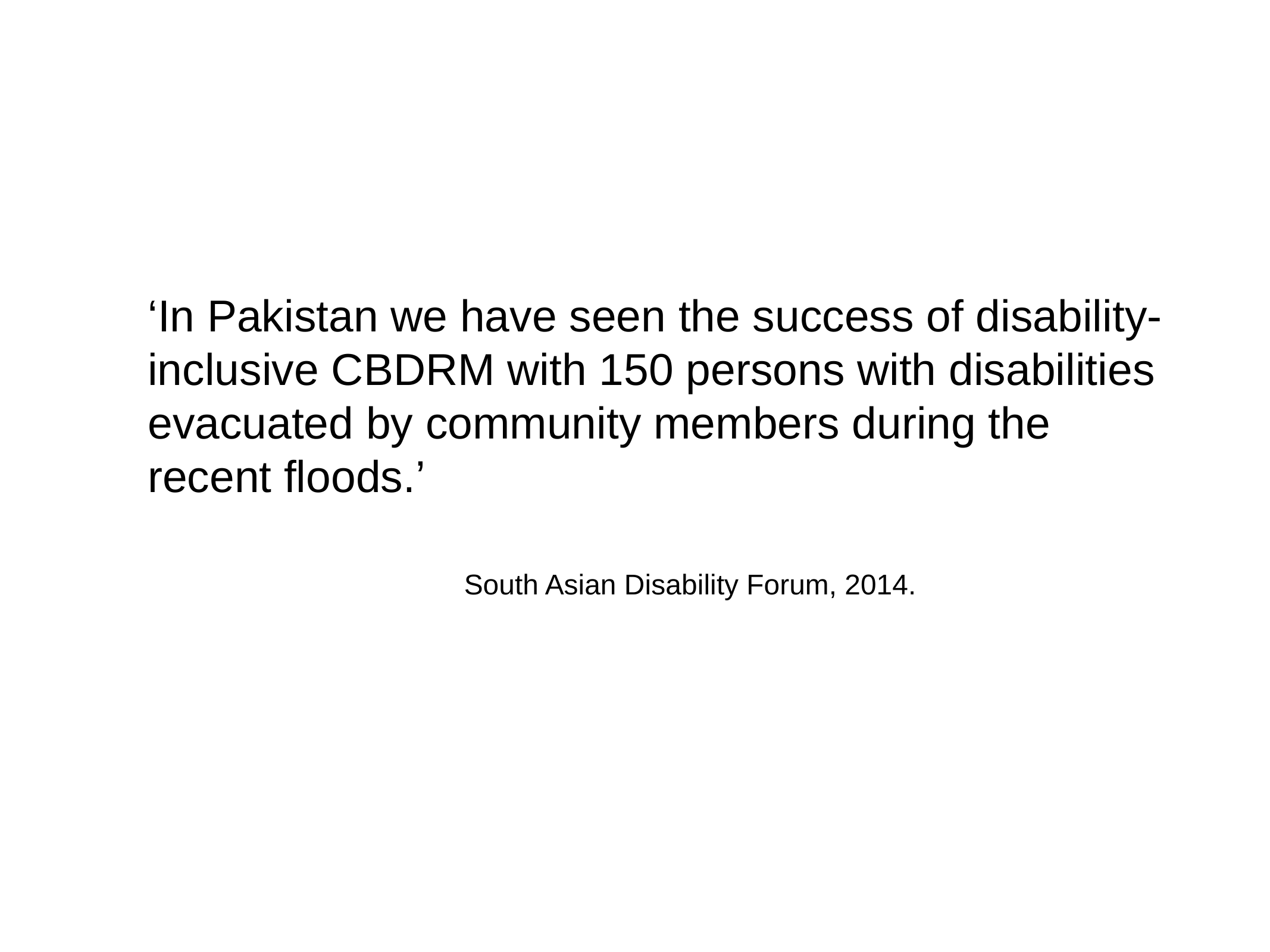

‘In Pakistan we have seen the success of disability-inclusive CBDRM with 150 persons with disabilities evacuated by community members during the
recent floods.’
South Asian Disability Forum, 2014.